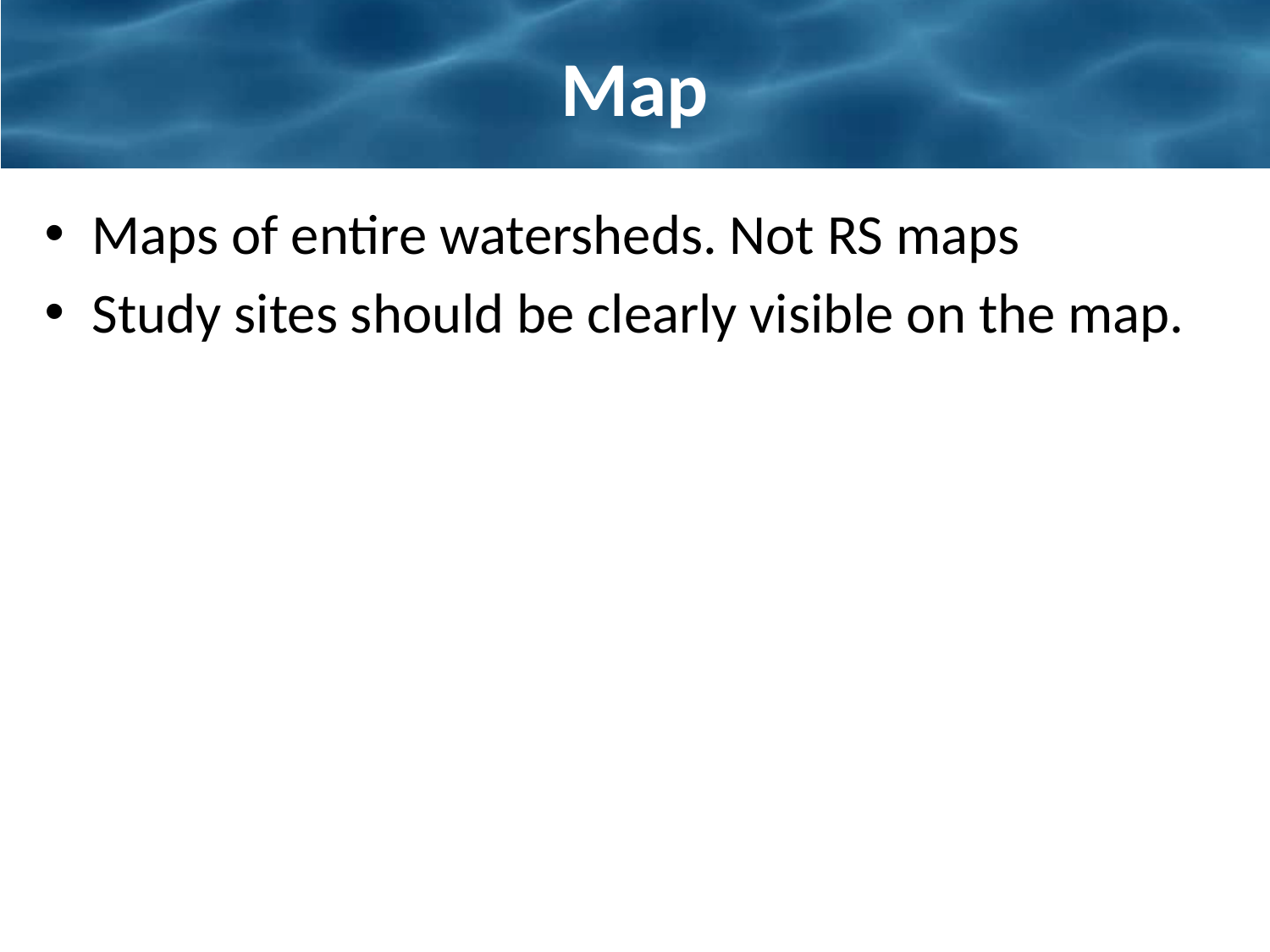

# Map
Maps of entire watersheds. Not RS maps
Study sites should be clearly visible on the map.